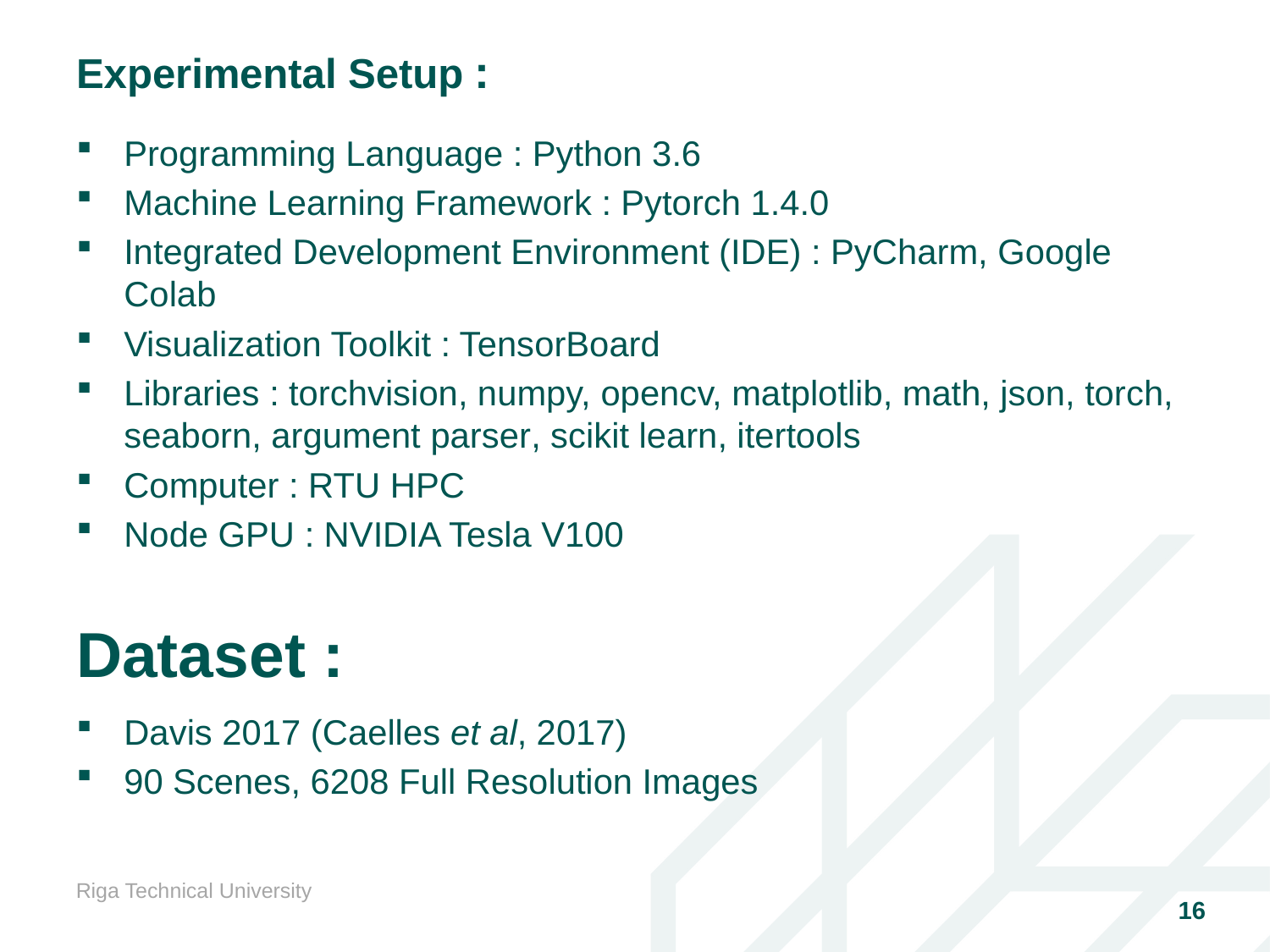

# Experimental Setup :
Programming Language : Python 3.6
Machine Learning Framework : Pytorch 1.4.0
Integrated Development Environment (IDE) : PyCharm, Google Colab
Visualization Toolkit : TensorBoard
Libraries : torchvision, numpy, opencv, matplotlib, math, json, torch, seaborn, argument parser, scikit learn, itertools
Computer : RTU HPC
Node GPU : NVIDIA Tesla V100

Davis 2017 (Caelles et al, 2017)
90 Scenes, 6208 Full Resolution Images

Dataset :
Riga Technical University
16